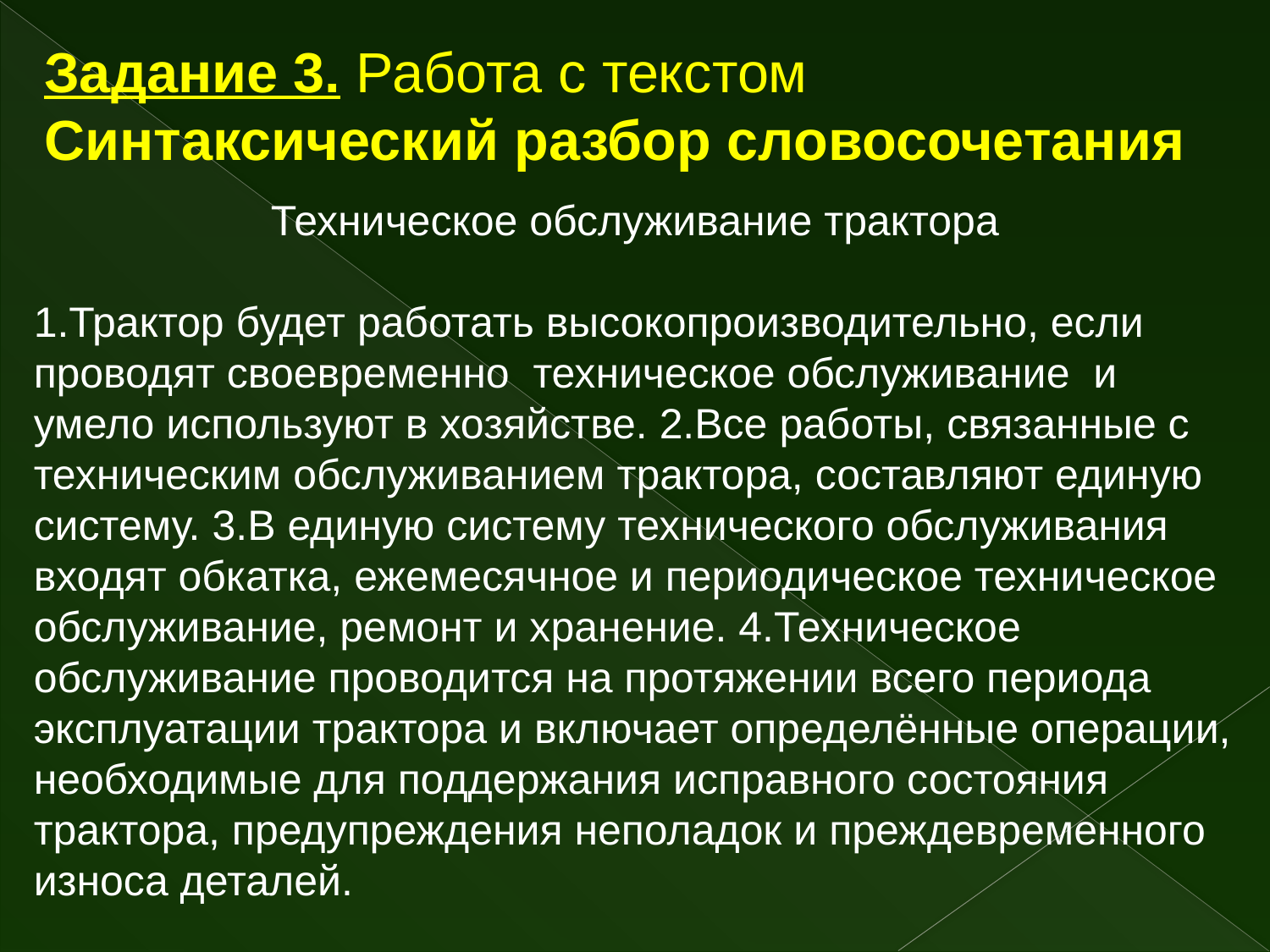

Задание 3. Работа с текстом Синтаксический разбор словосочетания
Техническое обслуживание трактора

1.Трактор будет работать высокопроизводительно, если проводят своевременно  техническое обслуживание  и умело используют в хозяйстве. 2.Все работы, связанные с техническим обслуживанием трактора, составляют единую систему. 3.В единую систему технического обслуживания входят обкатка, ежемесячное и периодическое техническое обслуживание, ремонт и хранение. 4.Техническое обслуживание проводится на протяжении всего периода эксплуатации трактора и включает определённые операции, необходимые для поддержания исправного состояния трактора, предупреждения неполадок и преждевременного износа деталей.